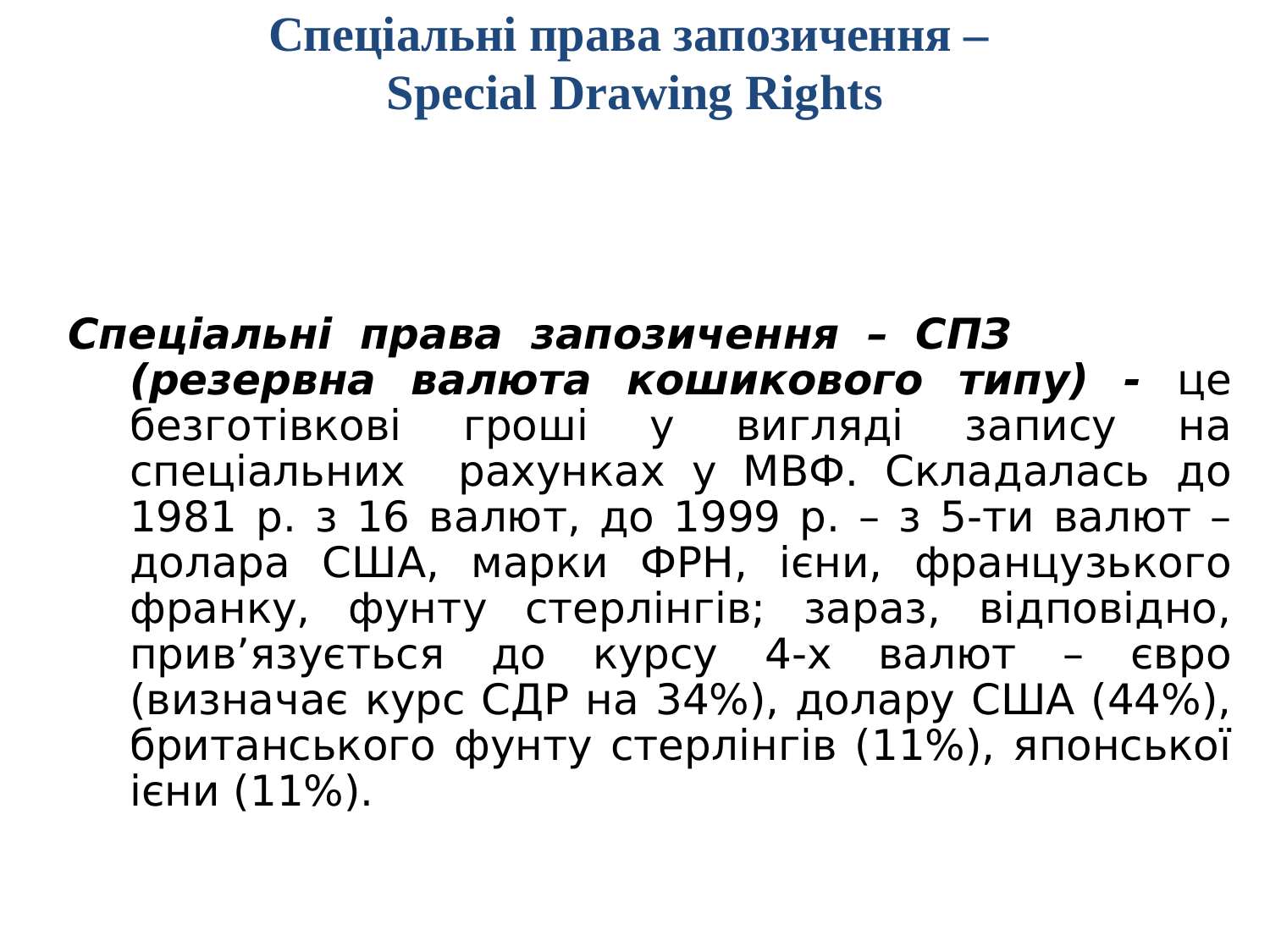

Спеціальні права запозичення –
Special Drawing Rights
Спеціальні права запозичення – СПЗ         (резервна валюта кошикового типу) - це безготівкові гроші у вигляді запису на спеціальних  рахунках у МВФ. Складалась до 1981 р. з 16 валют, до 1999 р. – з 5-ти валют – долара США, марки ФРН, ієни, французького франку, фунту стерлінгів; зараз, відповідно, прив’язується до курсу 4-х валют – євро (визначає курс СДР на 34%), долару США (44%), британського фунту стерлінгів (11%), японської ієни (11%).